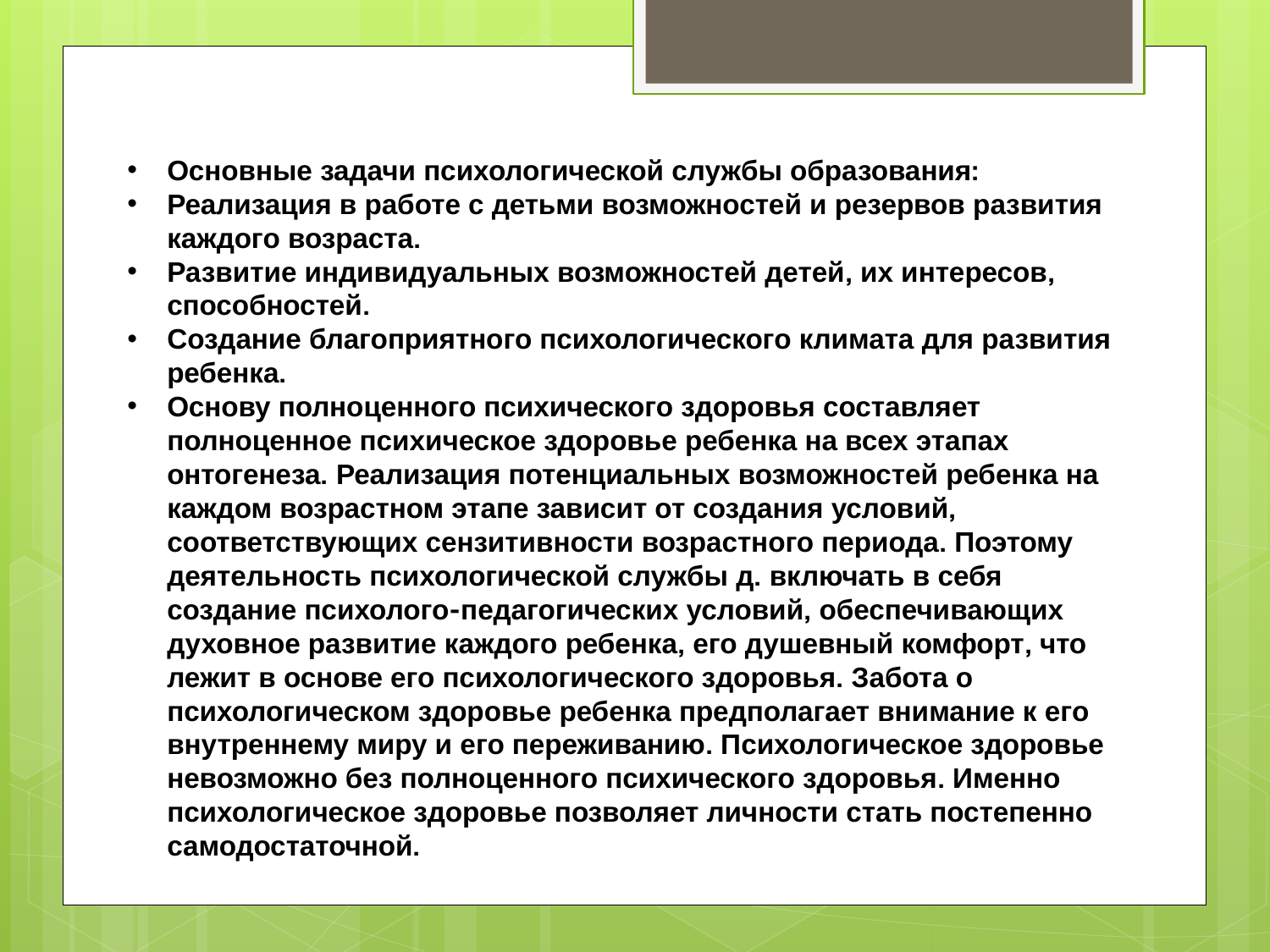

Основные задачи психологической службы образования:
Реализация в работе с детьми возможностей и резервов развития каждого возраста.
Развитие индивидуальных возможностей детей, их интересов, способностей.
Создание благоприятного психологического климата для развития ребенка.
Основу полноценного психического здоровья составляет полноценное психическое здоровье ребенка на всех этапах онтогенеза. Реализация потенциальных возможностей ребенка на каждом возрастном этапе зависит от создания условий, соответствующих сензитивности возрастного периода. Поэтому деятельность психологической службы д. включать в себя создание психолого-педагогических условий, обеспечивающих духовное развитие каждого ребенка, его душевный комфорт, что лежит в основе его психологического здоровья. Забота о психологическом здоровье ребенка предполагает внимание к его внутреннему миру и его переживанию. Психологическое здоровье невозможно без полноценного психического здоровья. Именно психологическое здоровье позволяет личности стать постепенно самодостаточной.